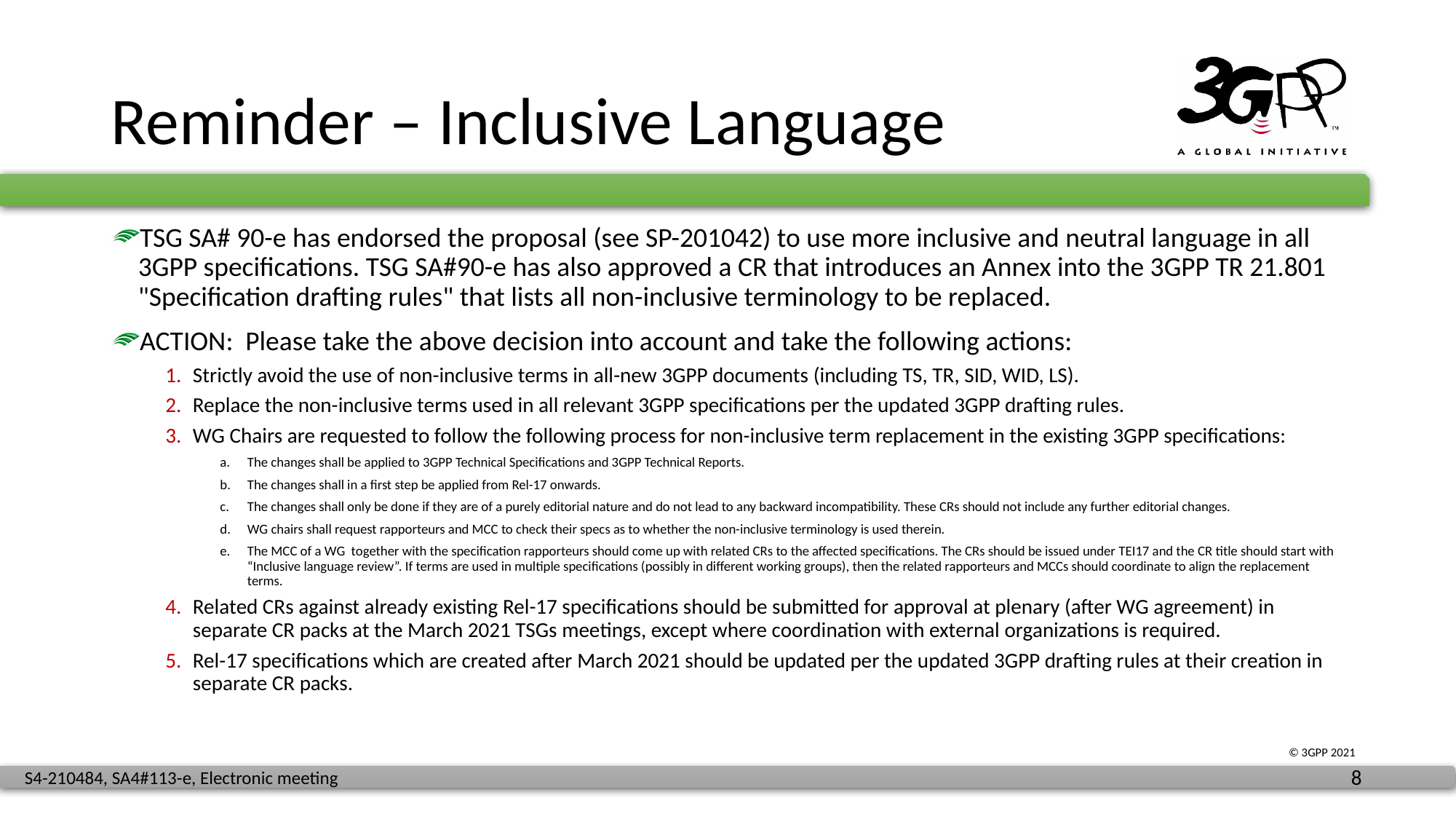

# Reminder – Inclusive Language
TSG SA# 90-e has endorsed the proposal (see SP-201042) to use more inclusive and neutral language in all 3GPP specifications. TSG SA#90-e has also approved a CR that introduces an Annex into the 3GPP TR 21.801 "Specification drafting rules" that lists all non-inclusive terminology to be replaced.
ACTION:  Please take the above decision into account and take the following actions:
Strictly avoid the use of non-inclusive terms in all-new 3GPP documents (including TS, TR, SID, WID, LS).
Replace the non-inclusive terms used in all relevant 3GPP specifications per the updated 3GPP drafting rules.
WG Chairs are requested to follow the following process for non-inclusive term replacement in the existing 3GPP specifications:
The changes shall be applied to 3GPP Technical Specifications and 3GPP Technical Reports.
The changes shall in a first step be applied from Rel-17 onwards.
The changes shall only be done if they are of a purely editorial nature and do not lead to any backward incompatibility. These CRs should not include any further editorial changes.
WG chairs shall request rapporteurs and MCC to check their specs as to whether the non-inclusive terminology is used therein.
The MCC of a WG  together with the specification rapporteurs should come up with related CRs to the affected specifications. The CRs should be issued under TEI17 and the CR title should start with “Inclusive language review”. If terms are used in multiple specifications (possibly in different working groups), then the related rapporteurs and MCCs should coordinate to align the replacement terms.
Related CRs against already existing Rel-17 specifications should be submitted for approval at plenary (after WG agreement) in separate CR packs at the March 2021 TSGs meetings, except where coordination with external organizations is required.
Rel-17 specifications which are created after March 2021 should be updated per the updated 3GPP drafting rules at their creation in separate CR packs.